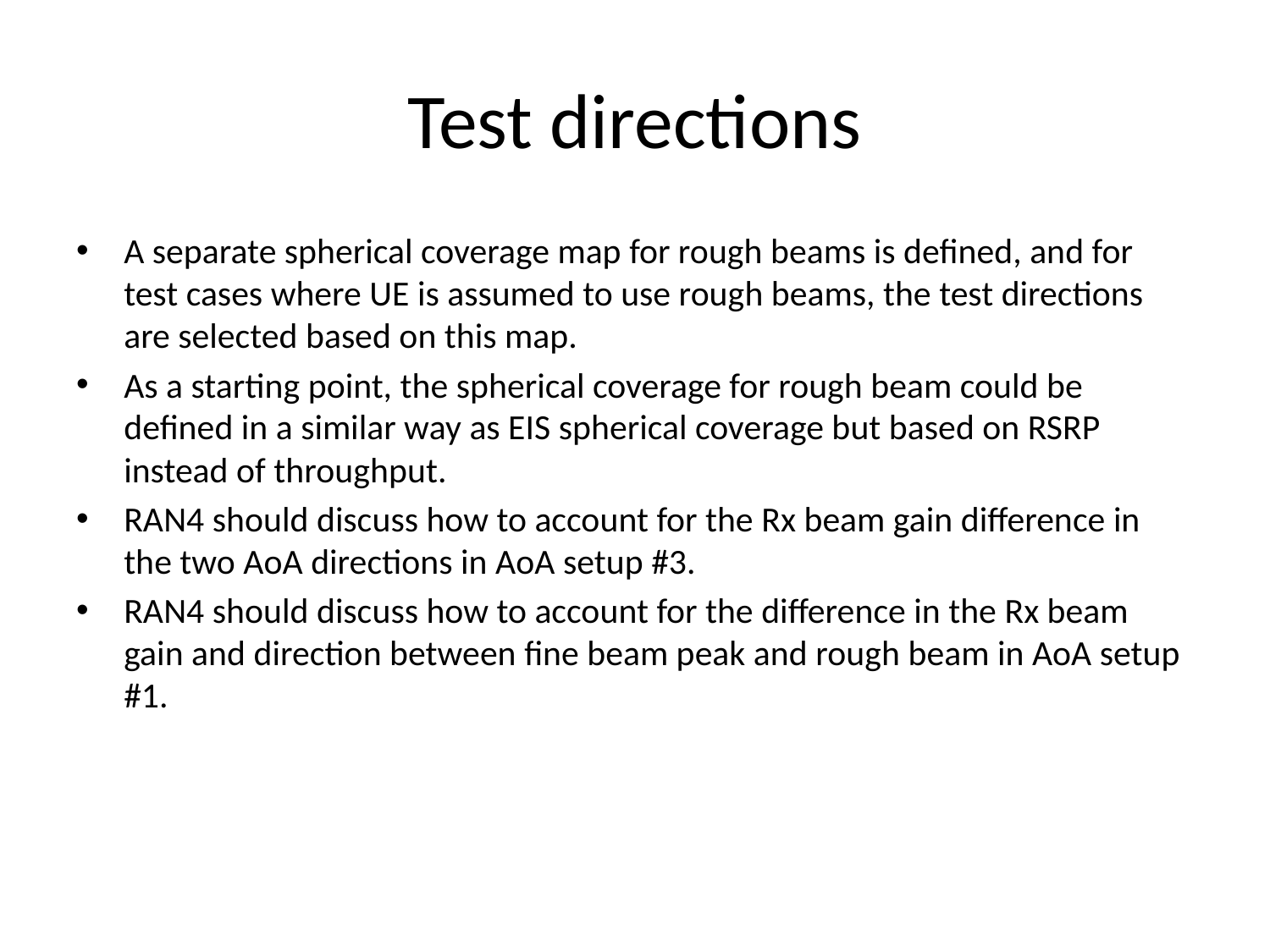

# Test directions
A separate spherical coverage map for rough beams is defined, and for test cases where UE is assumed to use rough beams, the test directions are selected based on this map.
As a starting point, the spherical coverage for rough beam could be defined in a similar way as EIS spherical coverage but based on RSRP instead of throughput.
RAN4 should discuss how to account for the Rx beam gain difference in the two AoA directions in AoA setup #3.
RAN4 should discuss how to account for the difference in the Rx beam gain and direction between fine beam peak and rough beam in AoA setup #1.